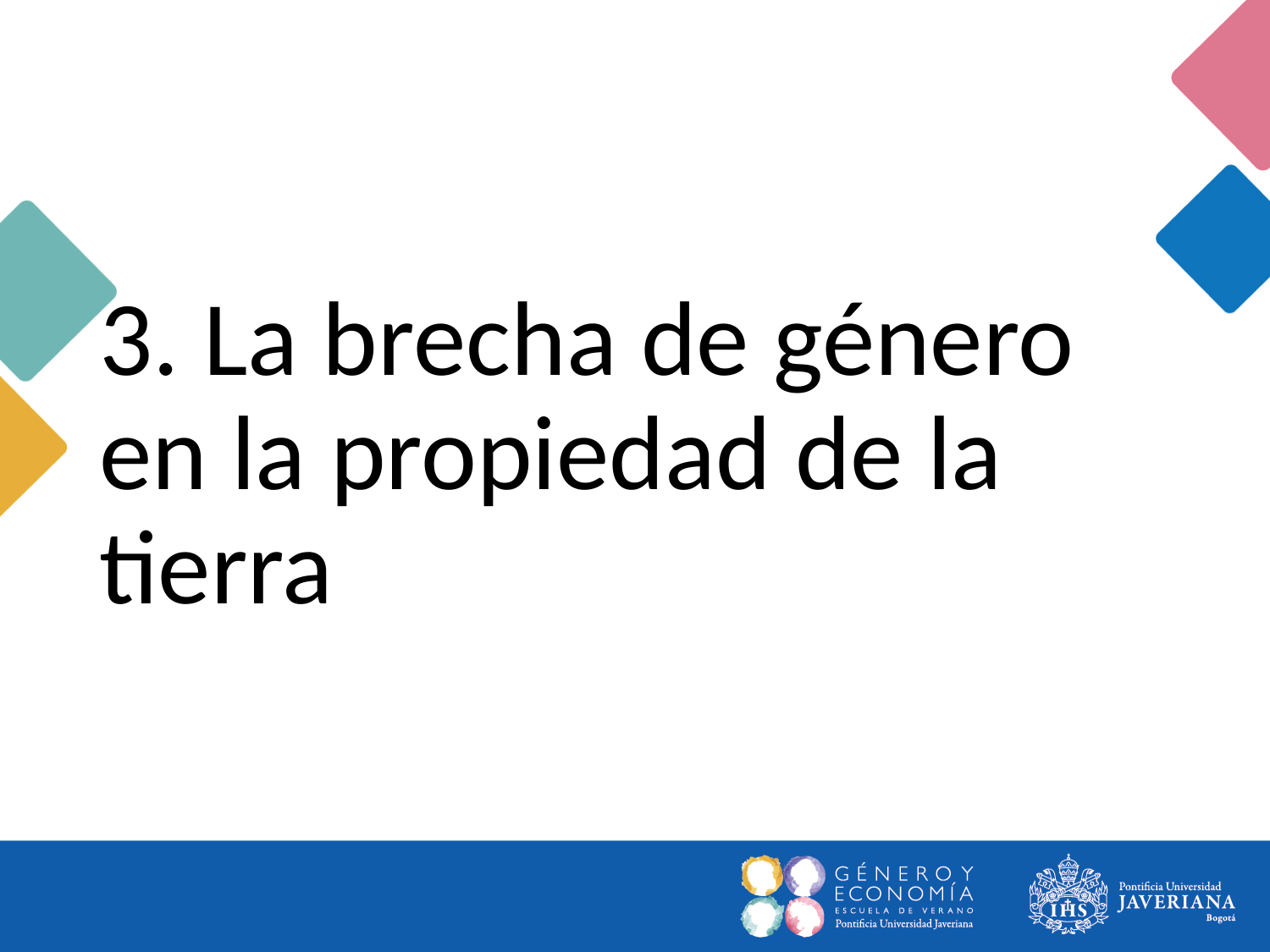

# 3. La brecha de género en la propiedad de la tierra